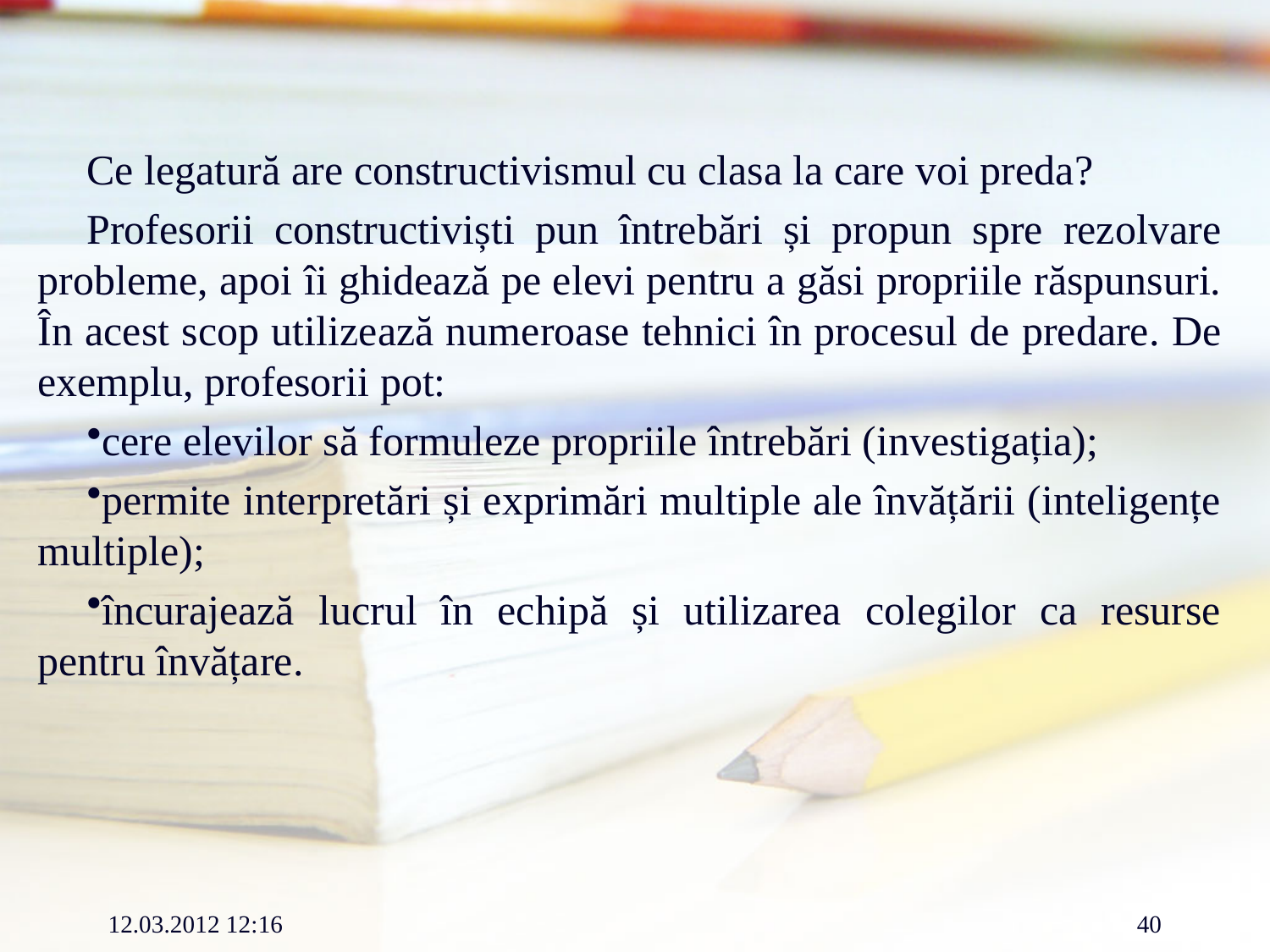

Ce legatură are constructivismul cu clasa la care voi preda?
Profesorii constructiviști pun întrebări și propun spre rezolvare probleme, apoi îi ghidează pe elevi pentru a găsi propriile răspunsuri. În acest scop utilizează numeroase tehnici în procesul de predare. De exemplu, profesorii pot:
cere elevilor să formuleze propriile întrebări (investigația);
permite interpretări și exprimări multiple ale învățării (inteligențe multiple);
încurajează lucrul în echipă și utilizarea colegilor ca resurse pentru învățare.
12.03.2012 12:16
40